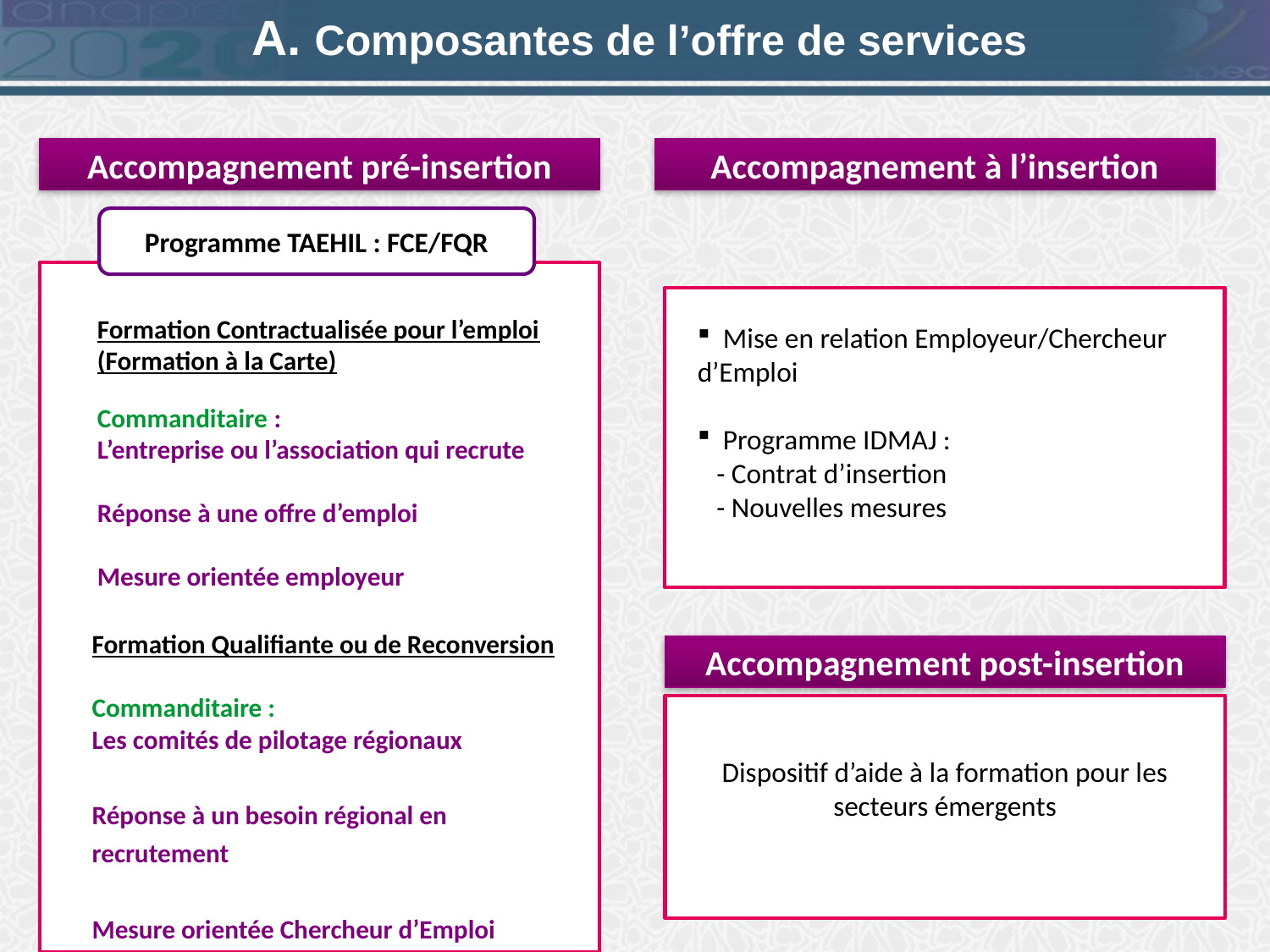

Composantes de l’offre de services

Accompagnement pré-insertion
Accompagnement à l’insertion
Programme TAEHIL : FCE/FQR

  Mise en relation Employeur/Chercheur d’Emploi

  Programme IDMAJ :
   - Contrat d’insertion
   - Nouvelles mesures

Formation Contractualisée pour l’emploi (Formation à la Carte)
Commanditaire :
L’entreprise ou l’association qui recrute

Réponse à une offre d’emploi

Mesure orientée employeur
Formation Qualifiante ou de Reconversion

Commanditaire :
Les comités de pilotage régionaux

Réponse à un besoin régional en recrutement

Mesure orientée Chercheur d’Emploi
Accompagnement post-insertion
Dispositif d’aide à la formation pour les secteurs émergents

3